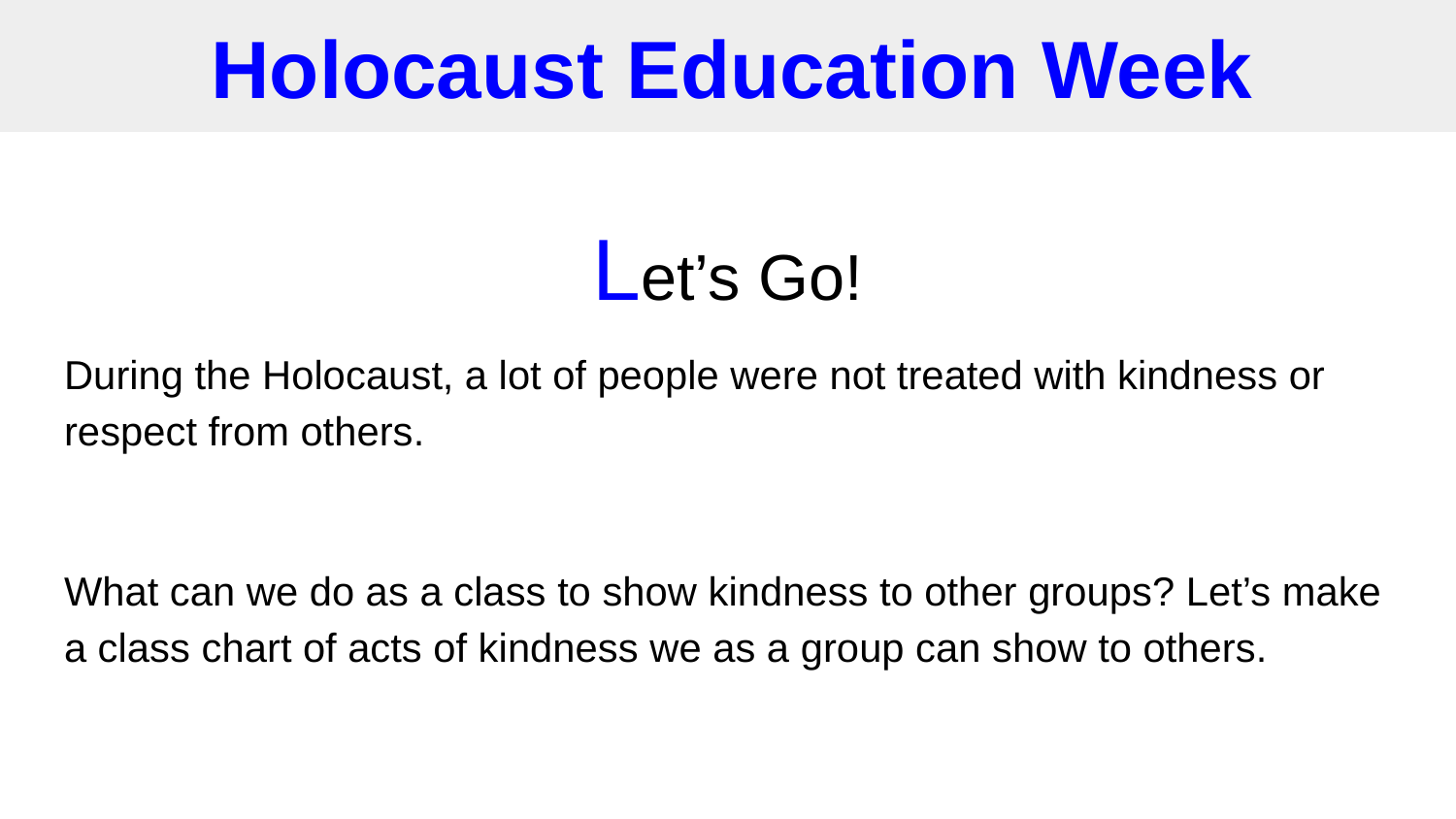

# Holocaust Education Week
Let’s Go!
During the Holocaust, a lot of people were not treated with kindness or respect from others.

What can we do as a class to show kindness to other groups? Let’s make a class chart of acts of kindness we as a group can show to others.